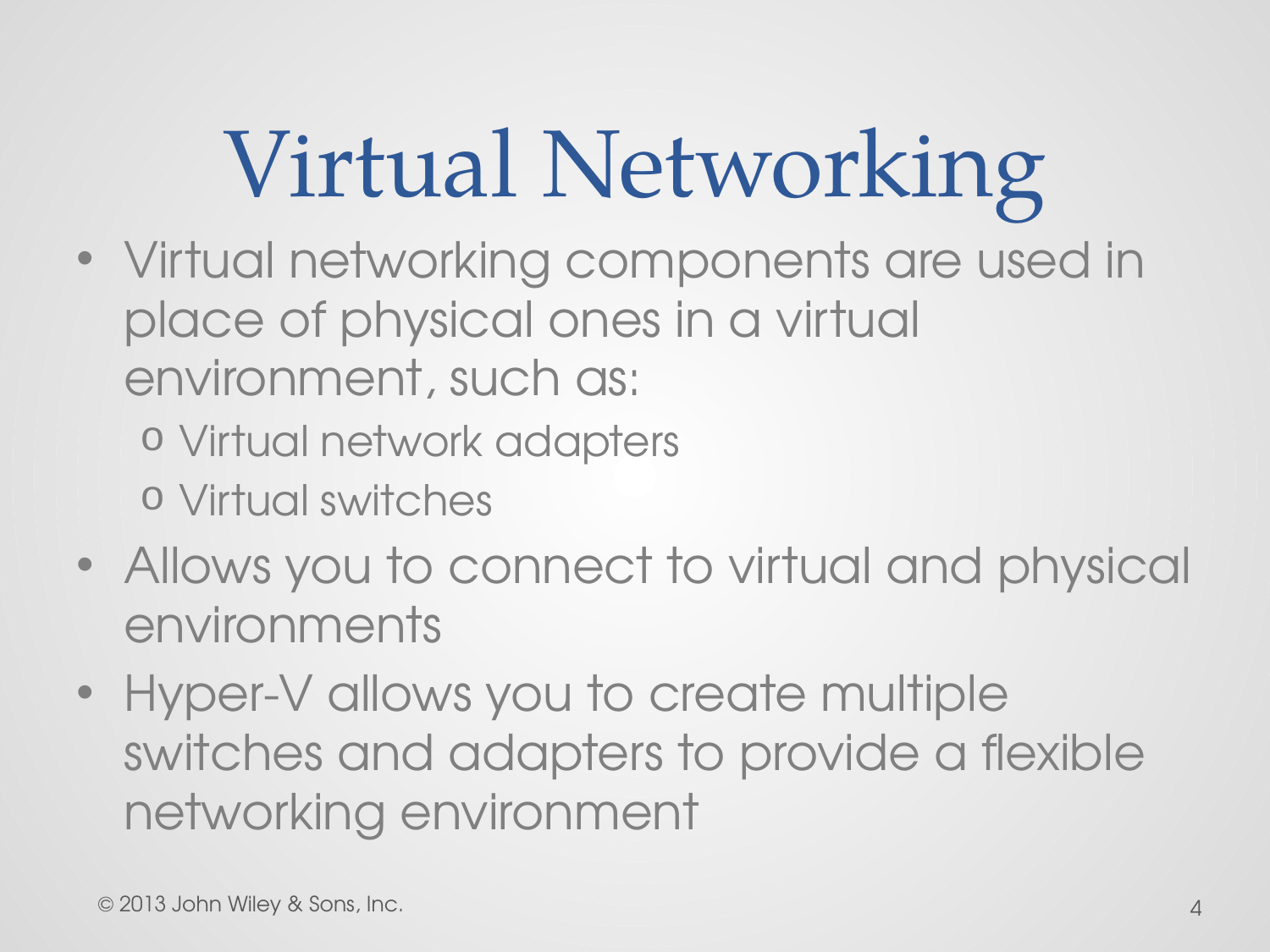

# Virtual Networking
Virtual networking components are used in place of physical ones in a virtual environment, such as:
Virtual network adapters
Virtual switches
Allows you to connect to virtual and physical environments
Hyper-V allows you to create multiple switches and adapters to provide a flexible networking environment
© 2013 John Wiley & Sons, Inc.
4